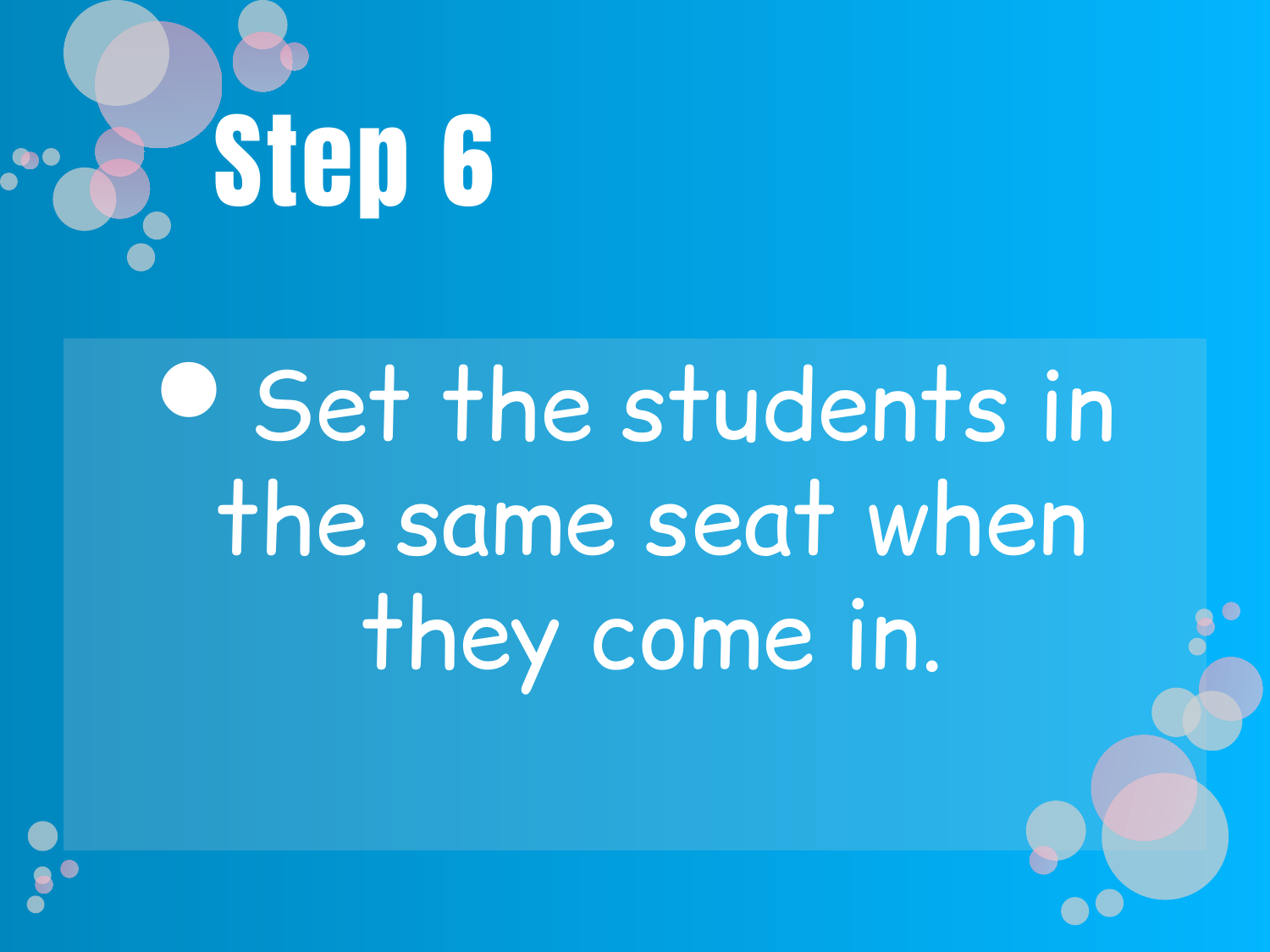

# Step 6
Set the students in the same seat when they come in.